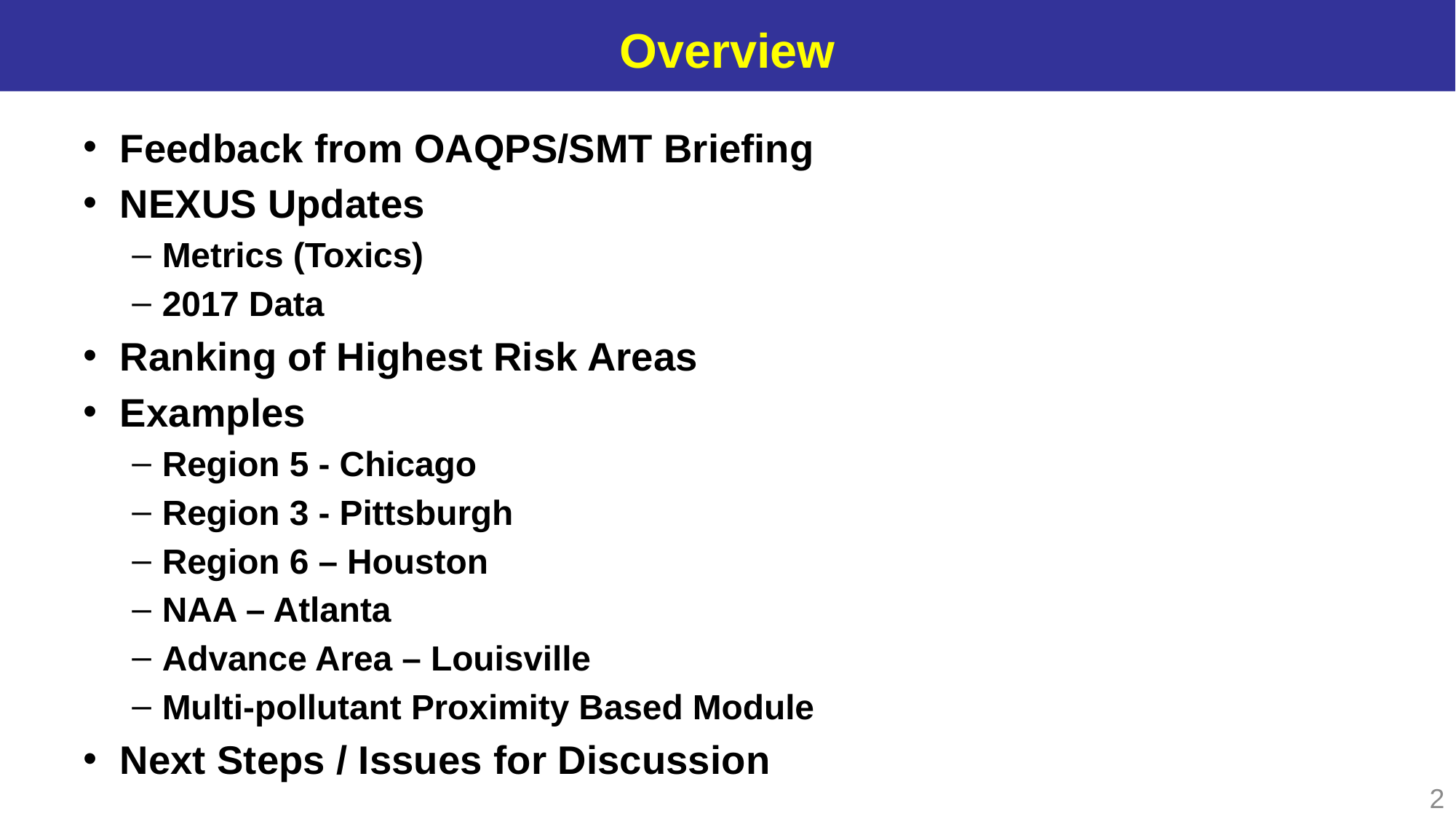

# Overview
Feedback from OAQPS/SMT Briefing
NEXUS Updates
Metrics (Toxics)
2017 Data
Ranking of Highest Risk Areas
Examples
Region 5 - Chicago
Region 3 - Pittsburgh
Region 6 – Houston
NAA – Atlanta
Advance Area – Louisville
Multi-pollutant Proximity Based Module
Next Steps / Issues for Discussion
2